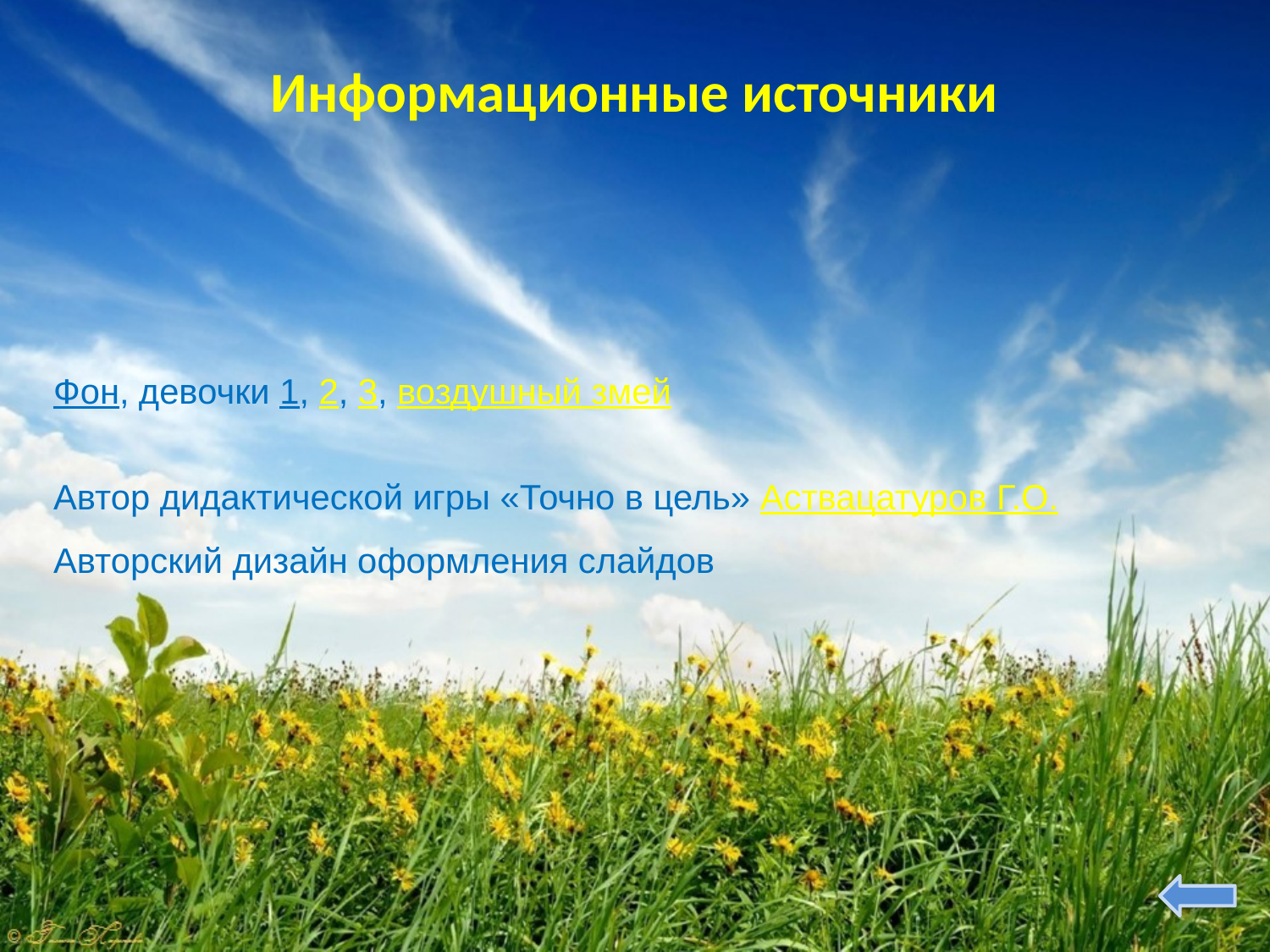

Информационные источники
Фон, девочки 1, 2, 3, воздушный змей

Автор дидактической игры «Точно в цель» Аствацатуров Г.О.
Авторский дизайн оформления слайдов